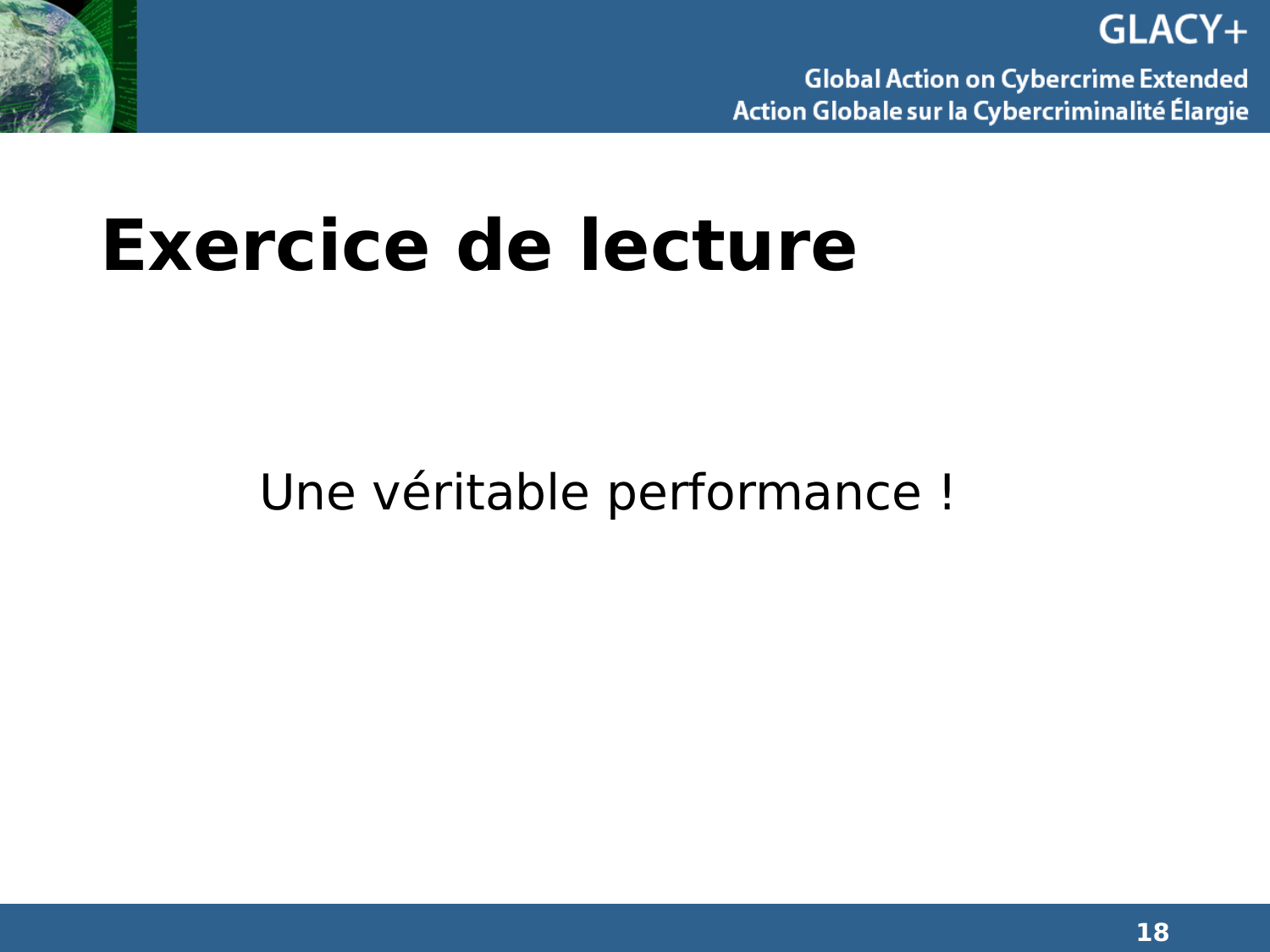

# Exercice de lecture

Une véritable performance !

18